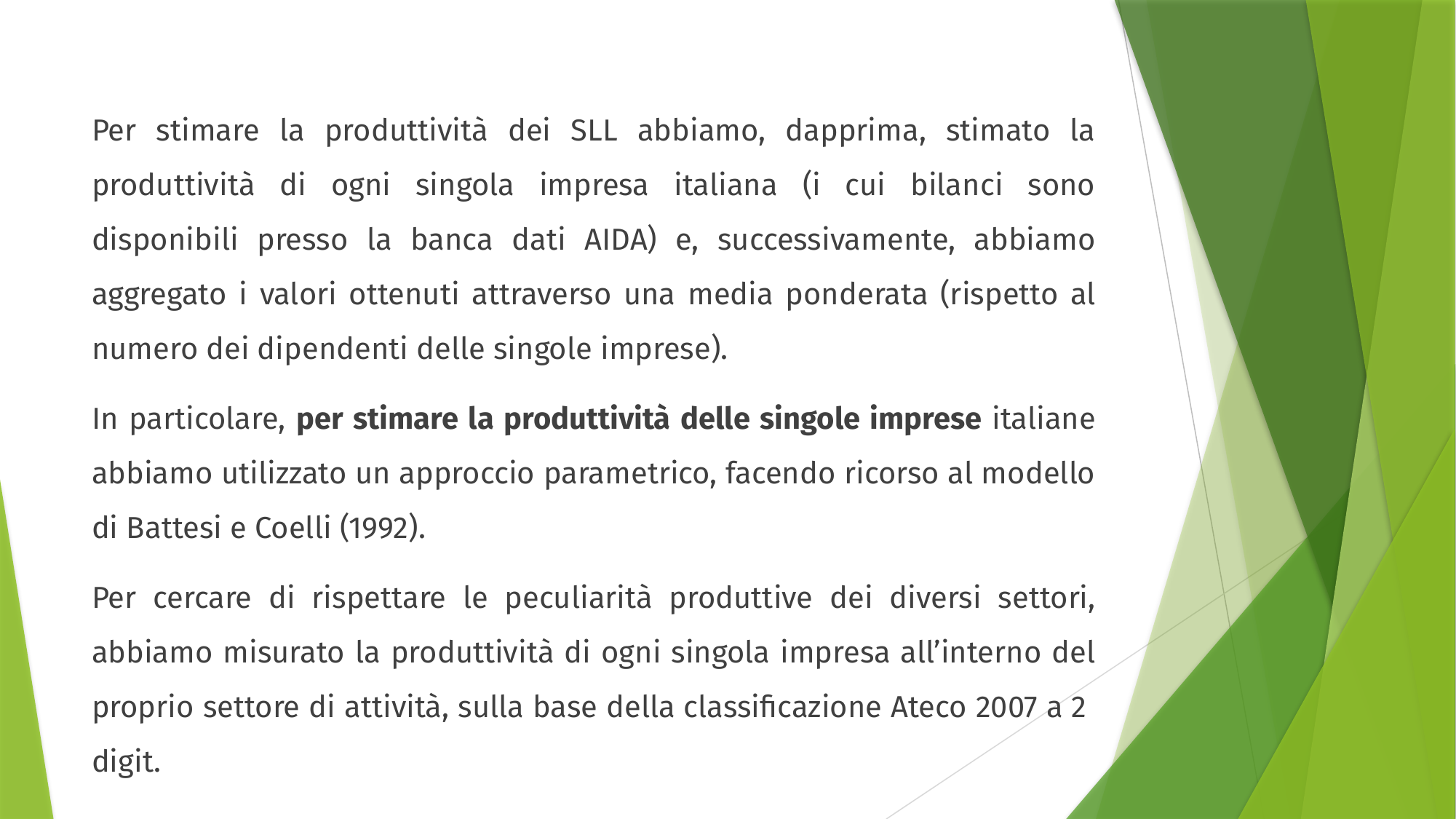

Per stimare la produttività dei SLL abbiamo, dapprima, stimato la produttività di ogni singola impresa italiana (i cui bilanci sono disponibili presso la banca dati AIDA) e, successivamente, abbiamo aggregato i valori ottenuti attraverso una media ponderata (rispetto al numero dei dipendenti delle singole imprese).
In particolare, per stimare la produttività delle singole imprese italiane abbiamo utilizzato un approccio parametrico, facendo ricorso al modello di Battesi e Coelli (1992).
Per cercare di rispettare le peculiarità produttive dei diversi settori, abbiamo misurato la produttività di ogni singola impresa all’interno del proprio settore di attività, sulla base della classificazione Ateco 2007 a 2  digit.